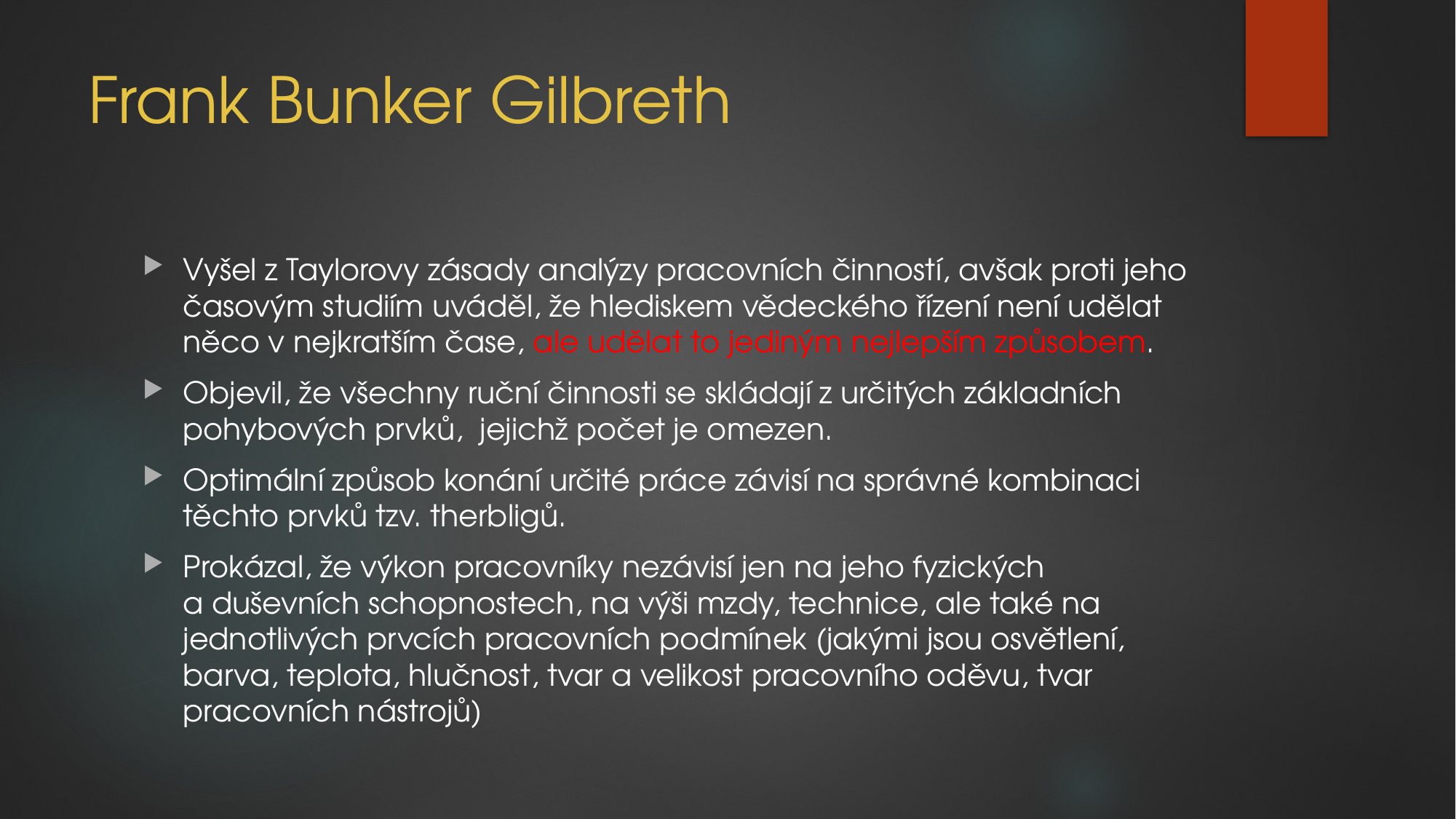

# Frank Bunker Gilbreth
Vyšel z Taylorovy zásady analýzy pracovních činností, avšak proti jeho časovým studiím uváděl, že hlediskem vědeckého řízení není udělat něco v nejkratším čase, ale udělat to jediným nejlepším způsobem.
Objevil, že všechny ruční činnosti se skládají z určitých základních pohybových prvků,  jejichž počet je omezen.
Optimální způsob konání určité práce závisí na správné kombinaci těchto prvků tzv. therbligů.
Prokázal, že výkon pracovníky nezávisí jen na jeho fyzických
a duševních schopnostech, na výši mzdy, technice, ale také na jednotlivých prvcích pracovních podmínek (jakými jsou osvětlení, barva, teplota, hlučnost, tvar a velikost pracovního oděvu, tvar pracovních nástrojů)